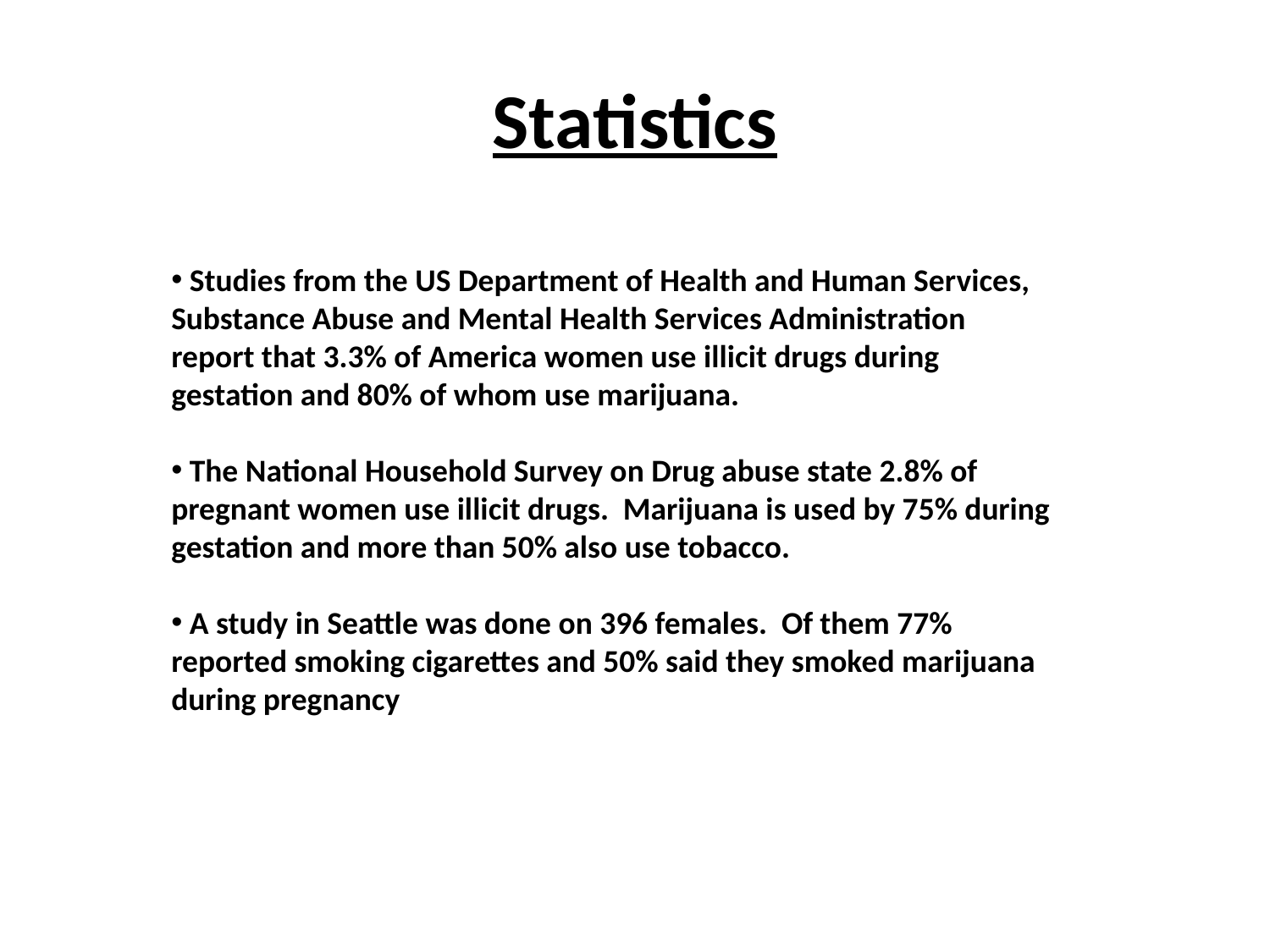

# Statistics
 Studies from the US Department of Health and Human Services, Substance Abuse and Mental Health Services Administration report that 3.3% of America women use illicit drugs during gestation and 80% of whom use marijuana.

 The National Household Survey on Drug abuse state 2.8% of pregnant women use illicit drugs.  Marijuana is used by 75% during gestation and more than 50% also use tobacco.

 A study in Seattle was done on 396 females.  Of them 77% reported smoking cigarettes and 50% said they smoked marijuana during pregnancy